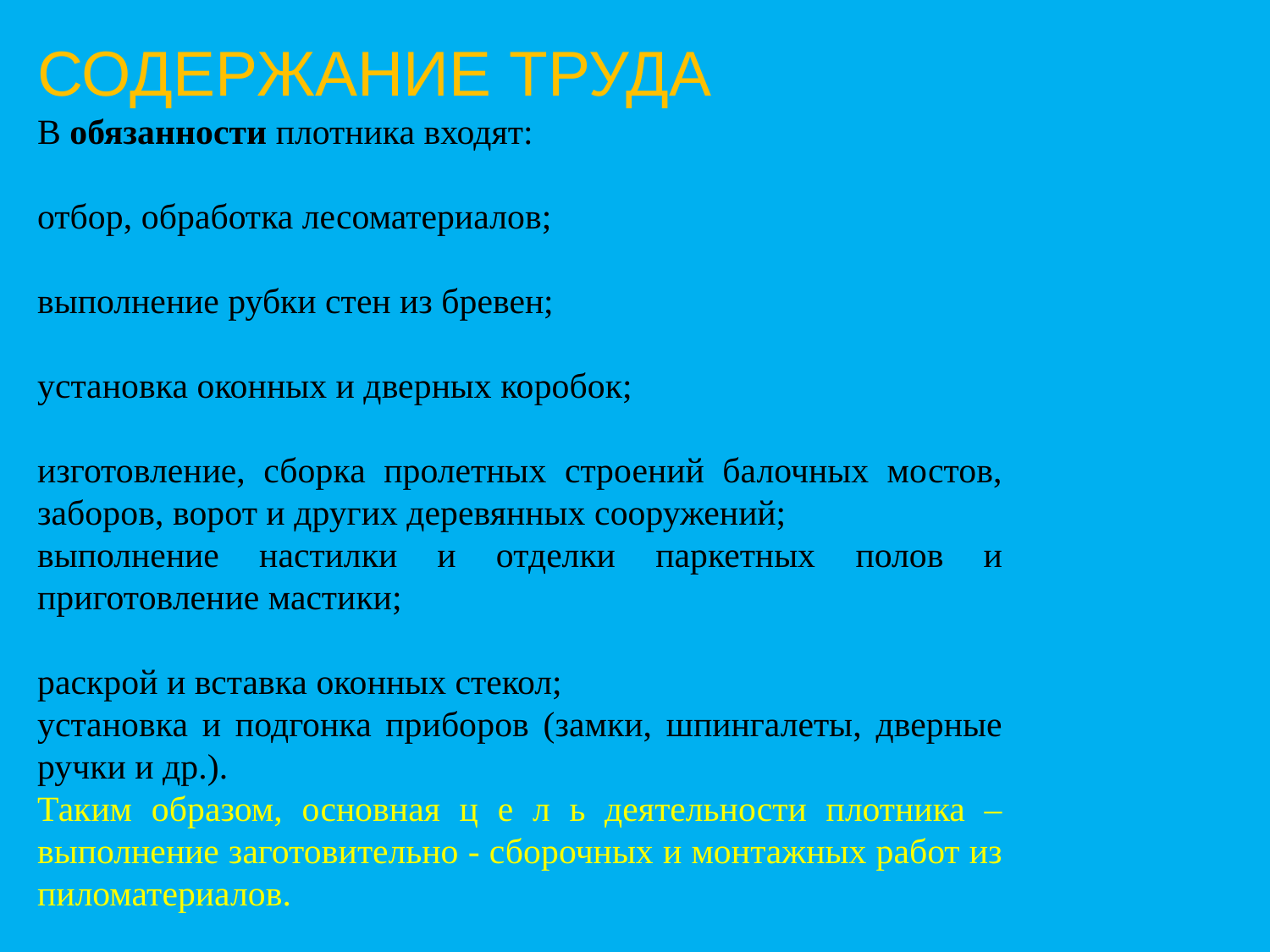

СОДЕРЖАНИЕ ТРУДА
В обязанности плотника входят:

отбор, обработка лесоматериалов;

выполнение рубки стен из бревен;

установка оконных и дверных коробок;

изготовление, сборка пролетных строений балочных мостов, заборов, ворот и других деревянных сооружений;
выполнение настилки и отделки паркетных полов и приготовление мастики;

раскрой и вставка оконных стекол;
установка и подгонка приборов (замки, шпингалеты, дверные ручки и др.).
Таким образом, основная ц е л ь деятельности плотника – выполнение заготовительно - сборочных и монтажных работ из пиломатериалов.